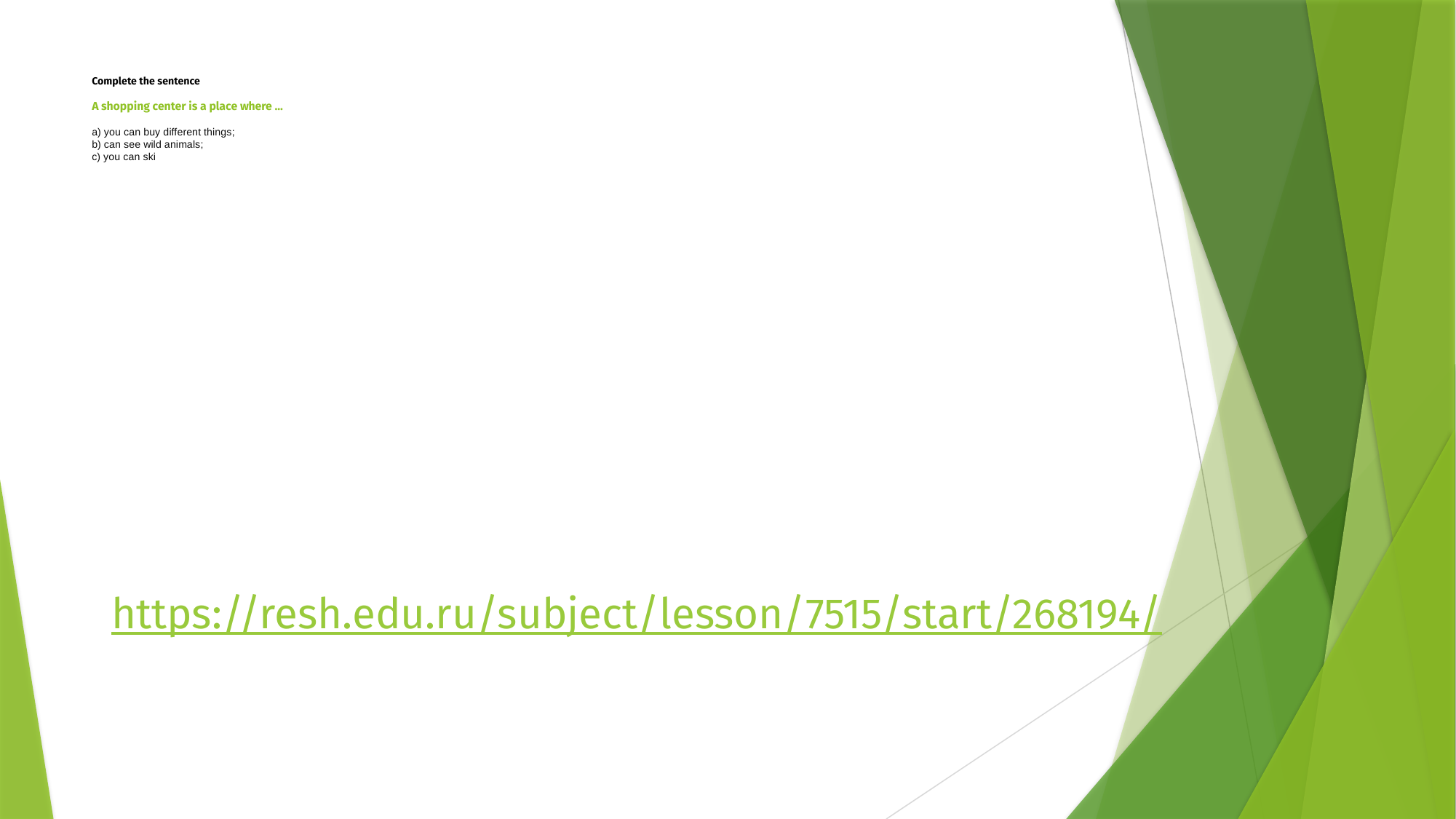

# Complete the sentence A shopping center is a place where ... a) you can buy different things; b) can see wild animals; c) you can ski
https://resh.edu.ru/subject/lesson/7515/start/268194/